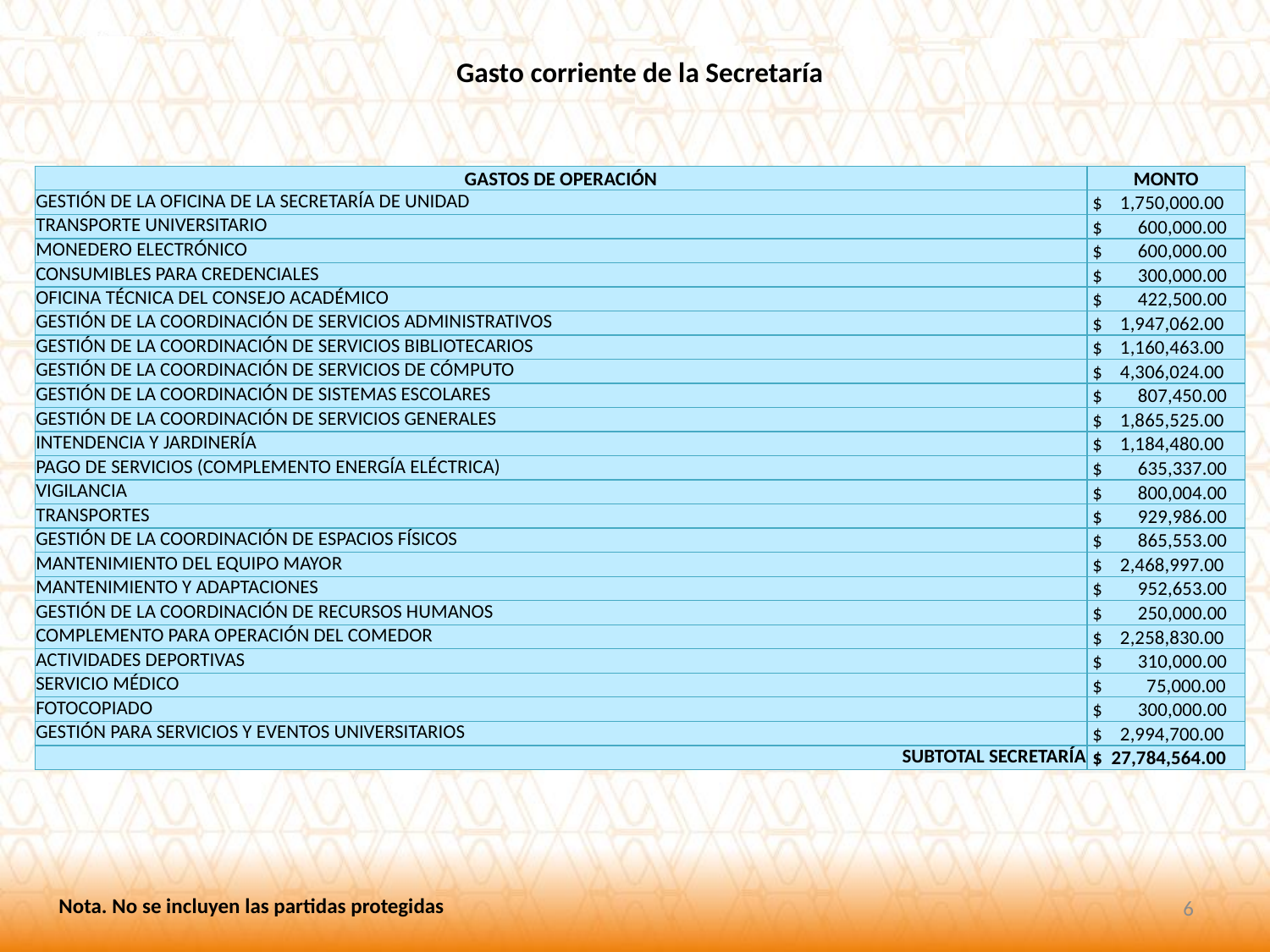

Gasto corriente de la Secretaría
| GASTOS DE OPERACIÓN | MONTO |
| --- | --- |
| GESTIÓN DE LA OFICINA DE LA SECRETARÍA DE UNIDAD | $ 1,750,000.00 |
| TRANSPORTE UNIVERSITARIO | $ 600,000.00 |
| MONEDERO ELECTRÓNICO | $ 600,000.00 |
| CONSUMIBLES PARA CREDENCIALES | $ 300,000.00 |
| OFICINA TÉCNICA DEL CONSEJO ACADÉMICO | $ 422,500.00 |
| GESTIÓN DE LA COORDINACIÓN DE SERVICIOS ADMINISTRATIVOS | $ 1,947,062.00 |
| GESTIÓN DE LA COORDINACIÓN DE SERVICIOS BIBLIOTECARIOS | $ 1,160,463.00 |
| GESTIÓN DE LA COORDINACIÓN DE SERVICIOS DE CÓMPUTO | $ 4,306,024.00 |
| GESTIÓN DE LA COORDINACIÓN DE SISTEMAS ESCOLARES | $ 807,450.00 |
| GESTIÓN DE LA COORDINACIÓN DE SERVICIOS GENERALES | $ 1,865,525.00 |
| INTENDENCIA Y JARDINERÍA | $ 1,184,480.00 |
| PAGO DE SERVICIOS (COMPLEMENTO ENERGÍA ELÉCTRICA) | $ 635,337.00 |
| VIGILANCIA | $ 800,004.00 |
| TRANSPORTES | $ 929,986.00 |
| GESTIÓN DE LA COORDINACIÓN DE ESPACIOS FÍSICOS | $ 865,553.00 |
| MANTENIMIENTO DEL EQUIPO MAYOR | $ 2,468,997.00 |
| MANTENIMIENTO Y ADAPTACIONES | $ 952,653.00 |
| GESTIÓN DE LA COORDINACIÓN DE RECURSOS HUMANOS | $ 250,000.00 |
| COMPLEMENTO PARA OPERACIÓN DEL COMEDOR | $ 2,258,830.00 |
| ACTIVIDADES DEPORTIVAS | $ 310,000.00 |
| SERVICIO MÉDICO | $ 75,000.00 |
| FOTOCOPIADO | $ 300,000.00 |
| GESTIÓN PARA SERVICIOS Y EVENTOS UNIVERSITARIOS | $ 2,994,700.00 |
| SUBTOTAL SECRETARÍA | $ 27,784,564.00 |
6
Nota. No se incluyen las partidas protegidas